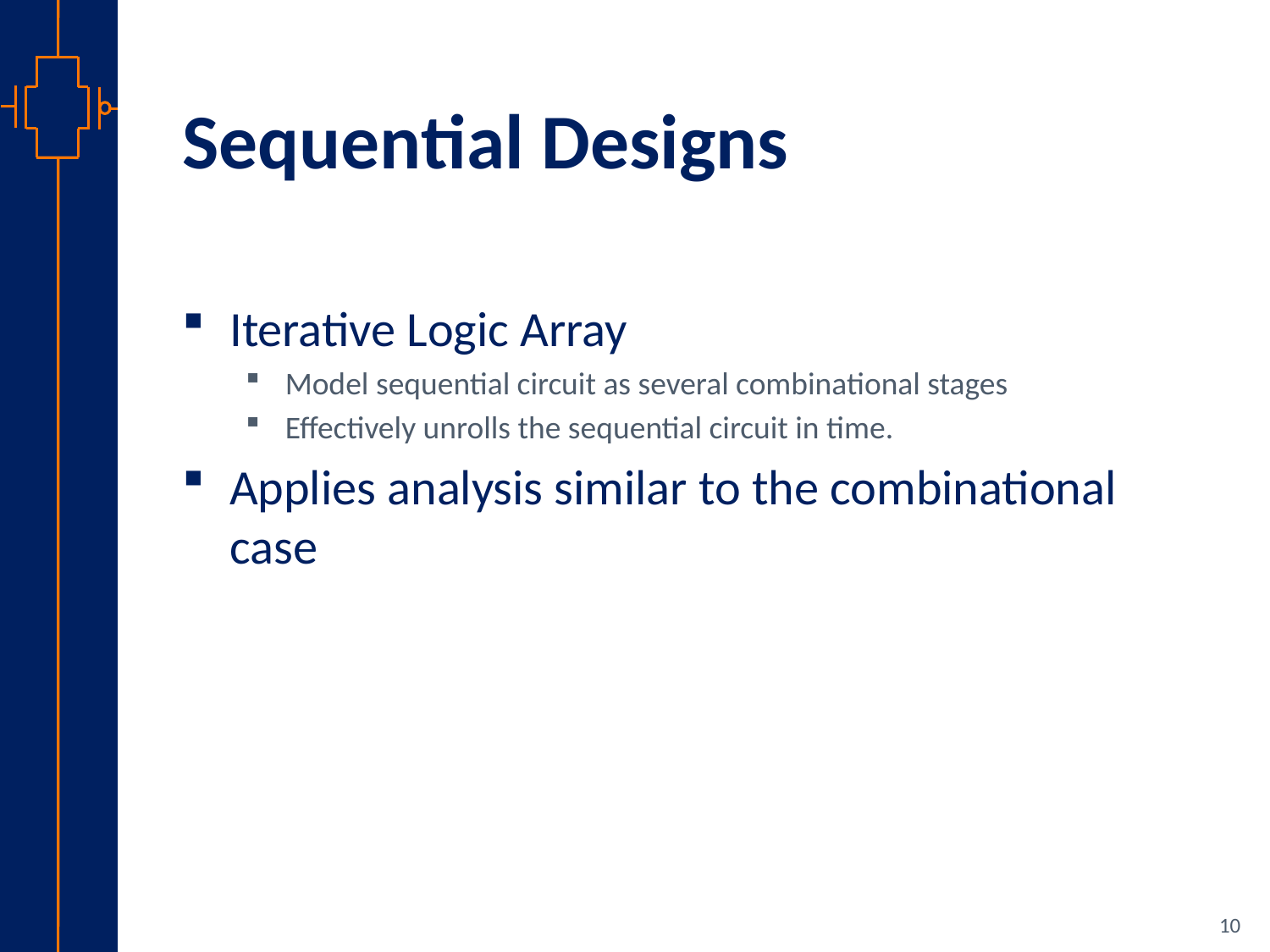

# Sequential Designs

Iterative Logic Array
Model sequential circuit as several combinational stages
Effectively unrolls the sequential circuit in time.
Applies analysis similar to the combinational case

10